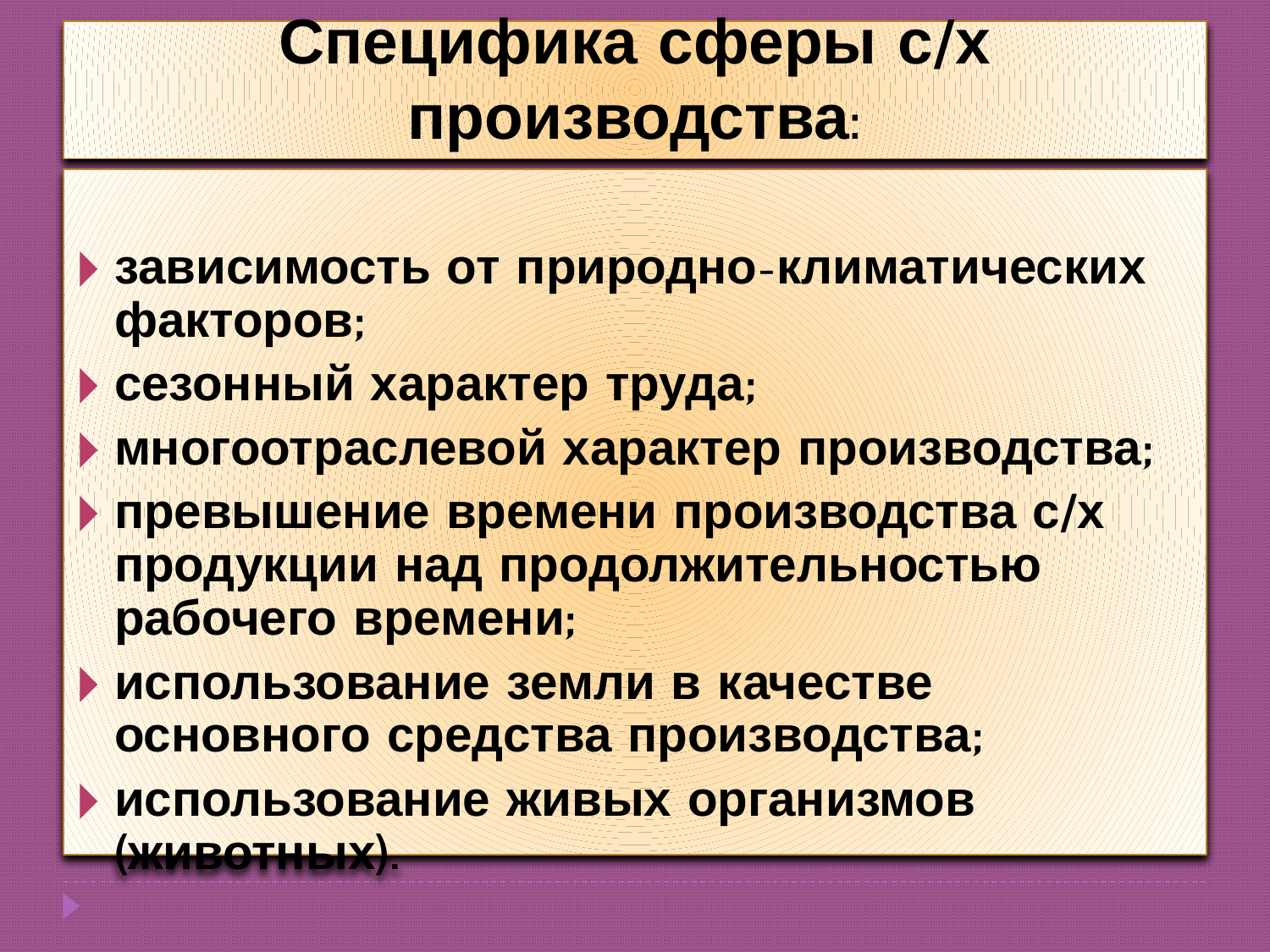

# Специфика сферы с/х производства:

зависимость от природно-климатических факторов;
сезонный характер труда;
многоотраслевой характер производства;
превышение времени производства с/х продукции над продолжительностью рабочего времени;
использование земли в качестве основного средства производства;
использование живых организмов (животных).